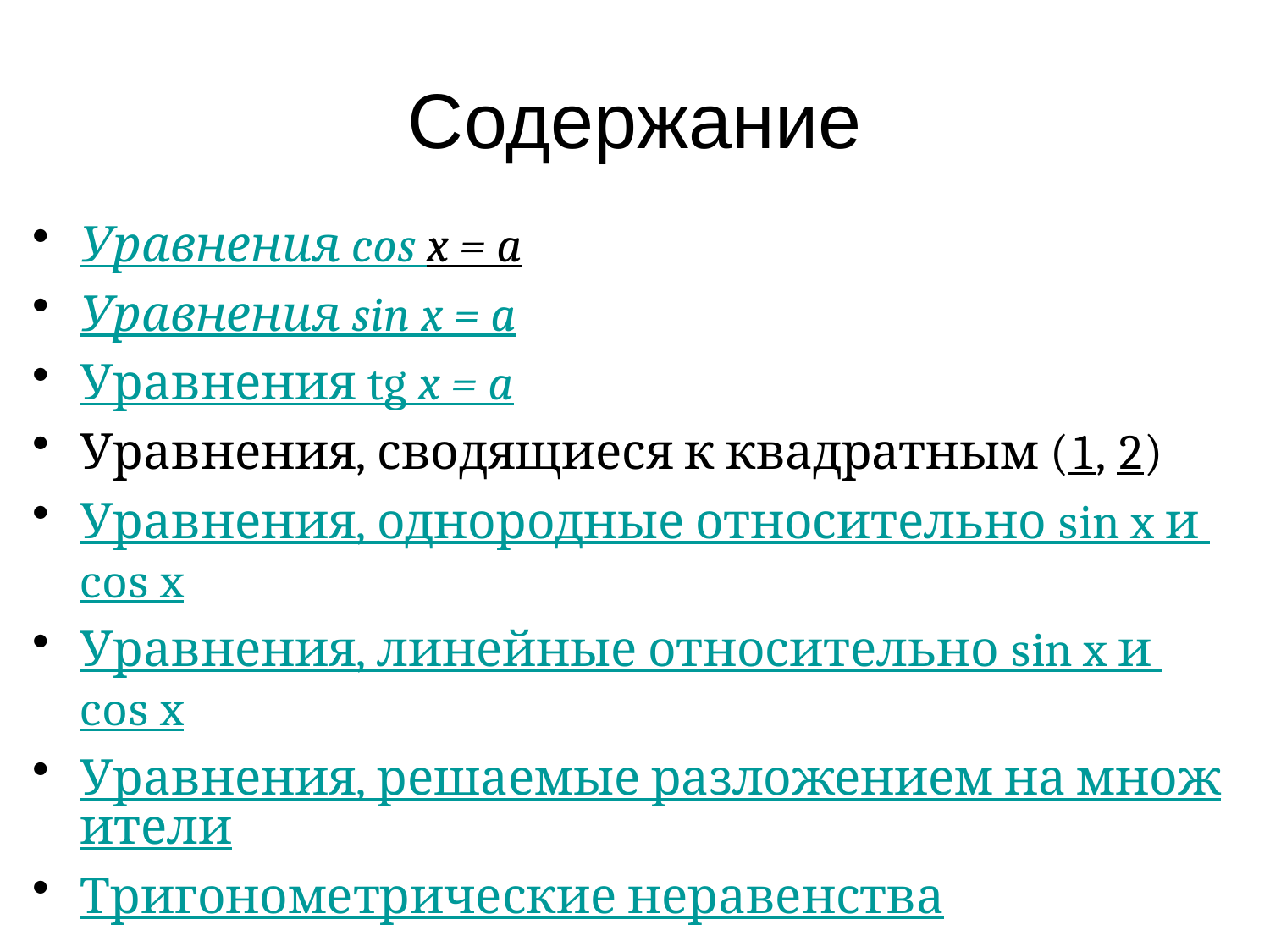

Содержание
Уравнения cos x = a
Уравнения sin x = a
Уравнения tg x = a
Уравнения, сводящиеся к квадратным (1, 2)
Уравнения, однородные относительно sin x и cos x
Уравнения, линейные относительно sin x и cos x
Уравнения, решаемые разложением на множители
Тригонометрические неравенства